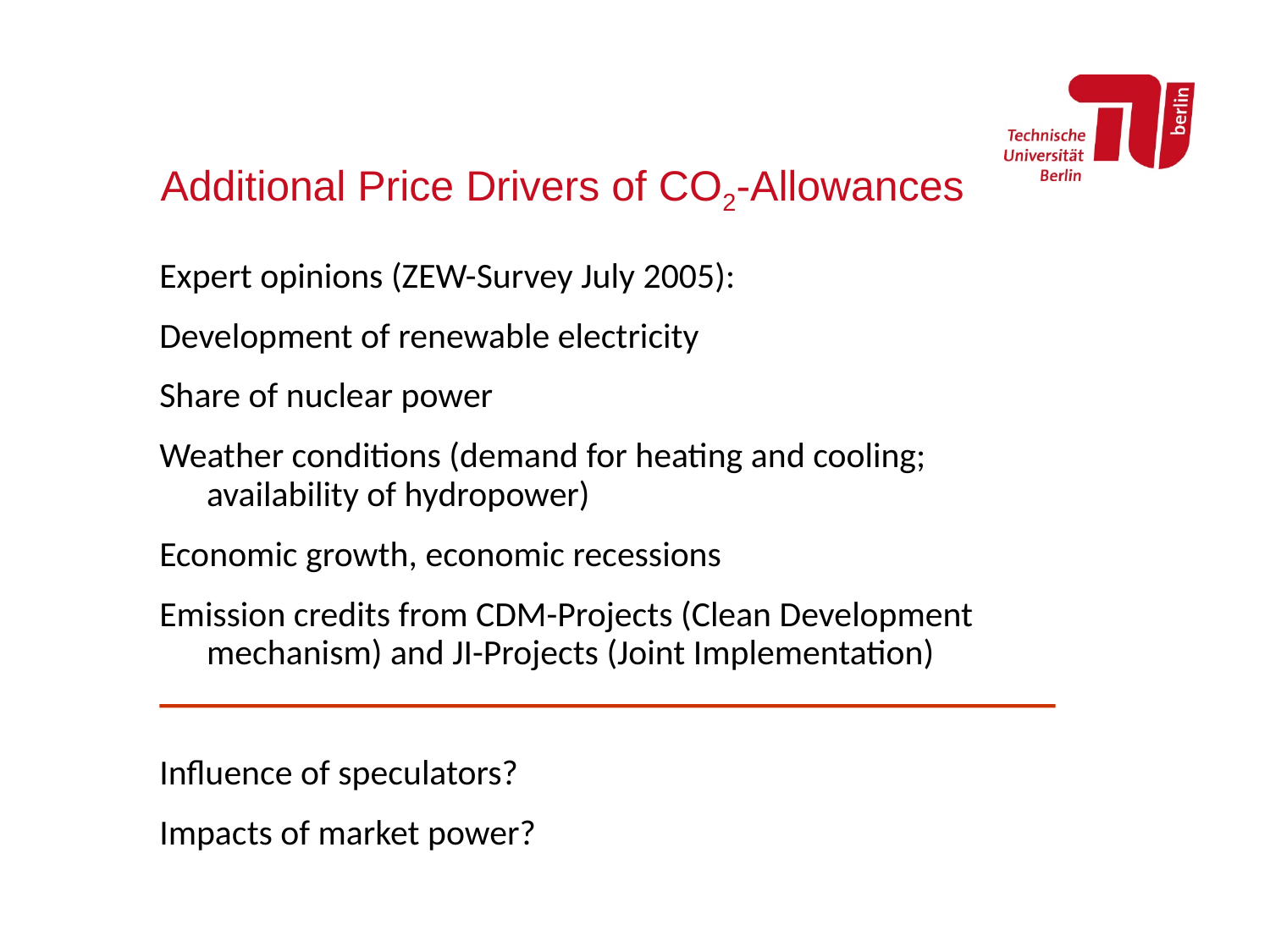

Additional Price Drivers of CO2-Allowances
Expert opinions (ZEW-Survey July 2005):
Development of renewable electricity
Share of nuclear power
Weather conditions (demand for heating and cooling; availability of hydropower)
Economic growth, economic recessions
Emission credits from CDM-Projects (Clean Development mechanism) and JI-Projects (Joint Implementation)

Influence of speculators?
Impacts of market power?